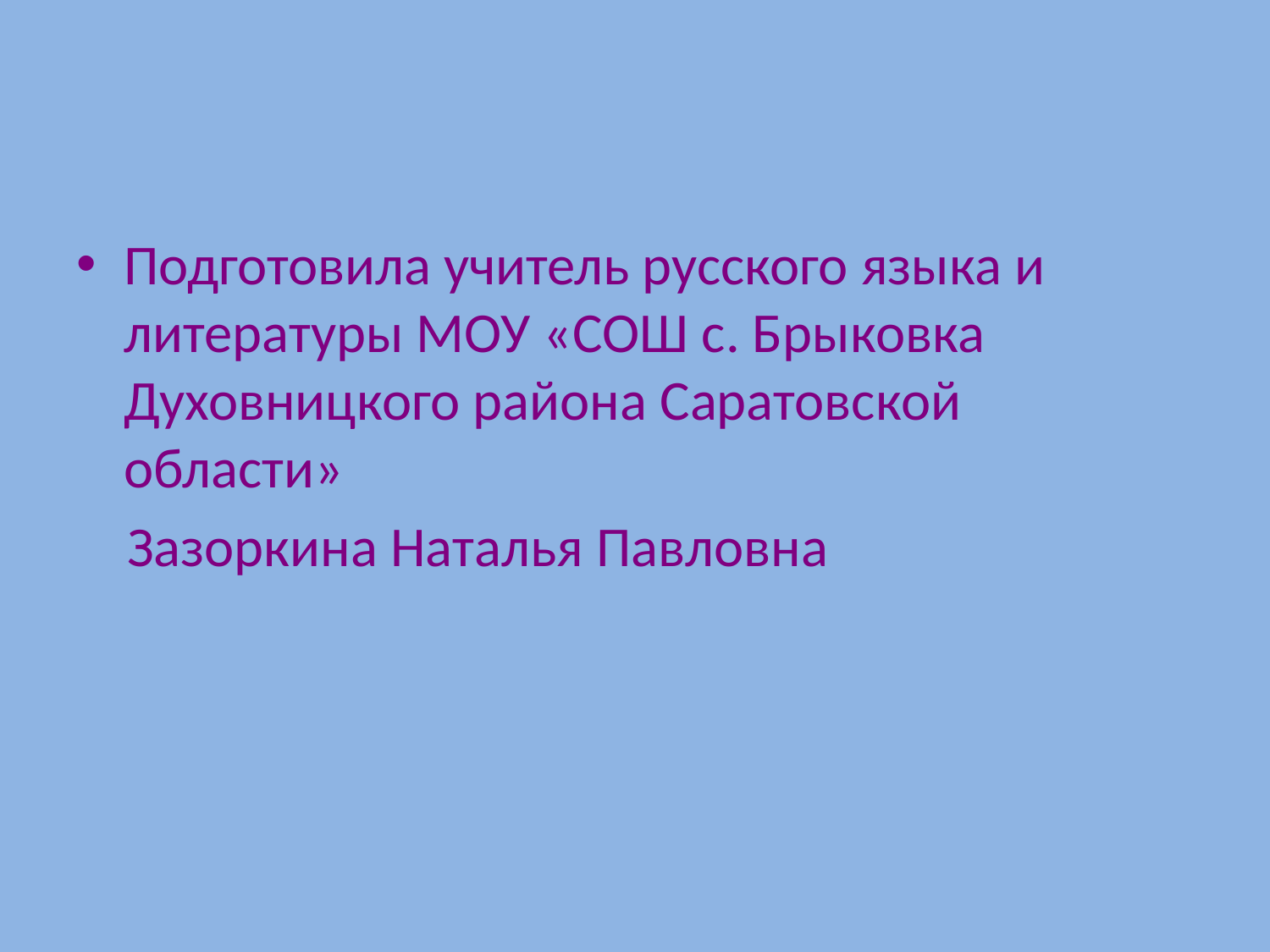

Подготовила учитель русского языка и литературы МОУ «СОШ с. Брыковка Духовницкого района Саратовской области»
    Зазоркина Наталья Павловна